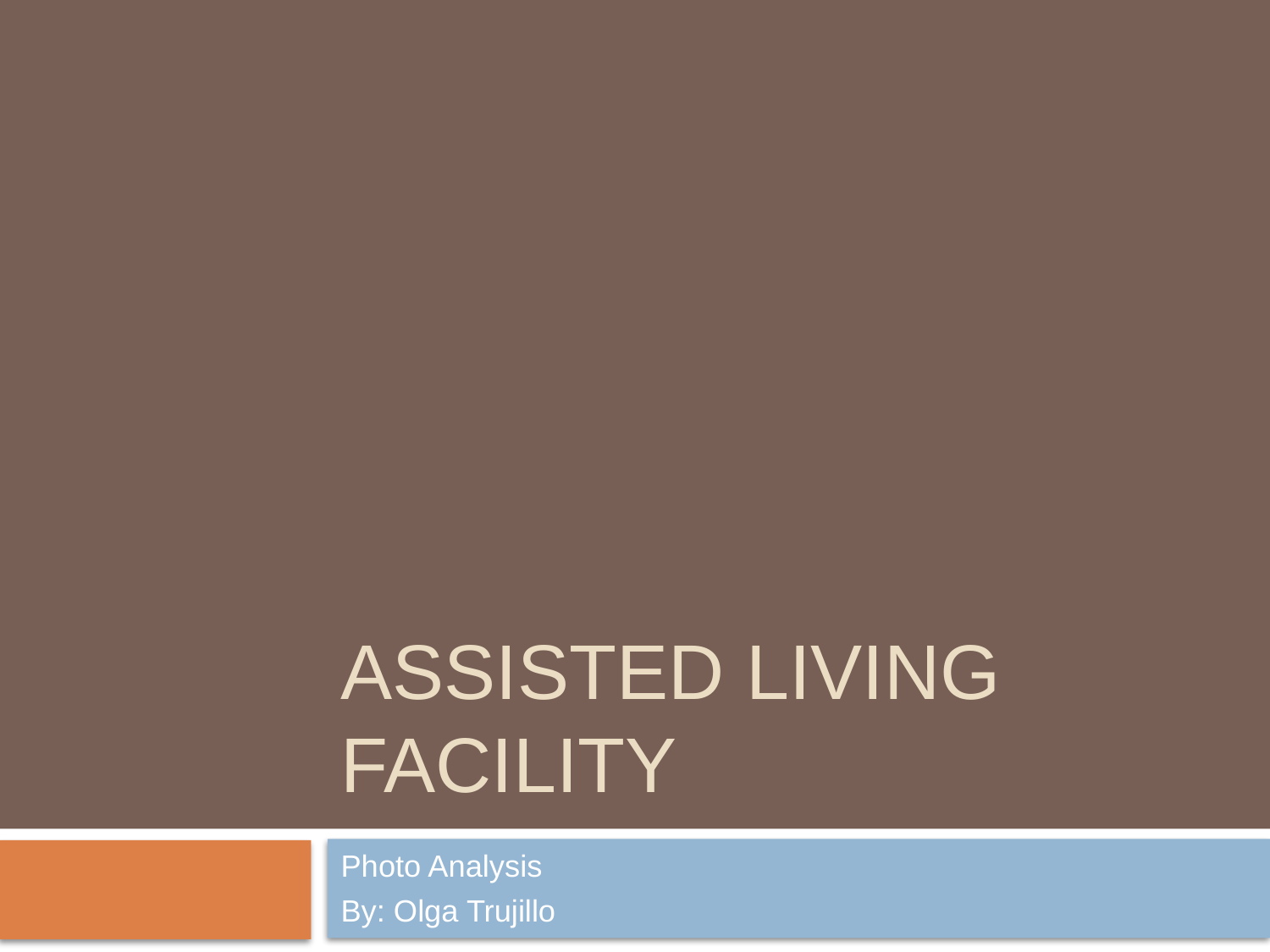

# Assisted Living Facility
Photo Analysis
By: Olga Trujillo